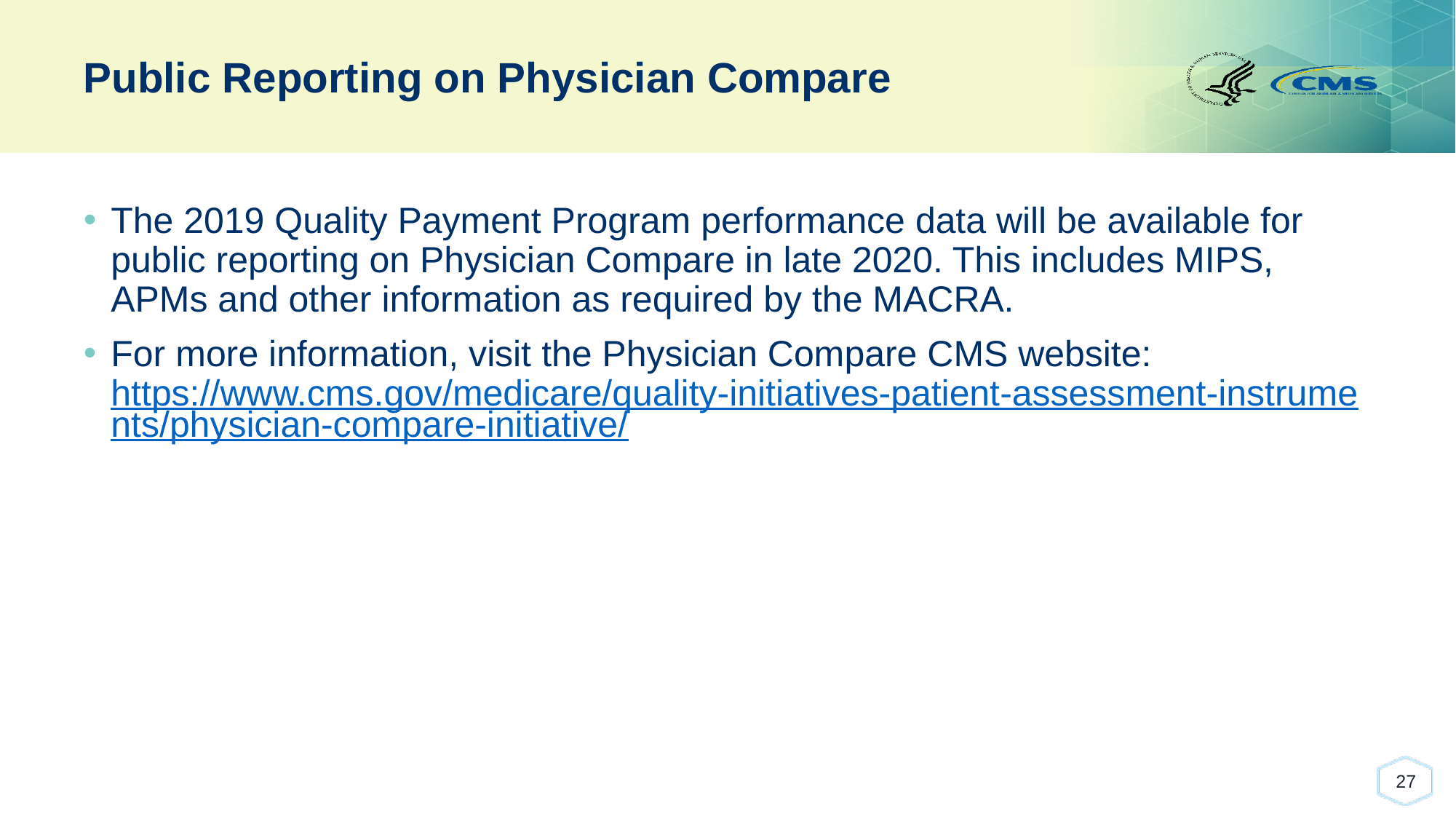

# Public Reporting on Physician Compare
The 2019 Quality Payment Program performance data will be available for public reporting on Physician Compare in late 2020. This includes MIPS, APMs and other information as required by the MACRA.
For more information, visit the Physician Compare CMS website: https://www.cms.gov/medicare/quality-initiatives-patient-assessment-instruments/physician-compare-initiative/

27